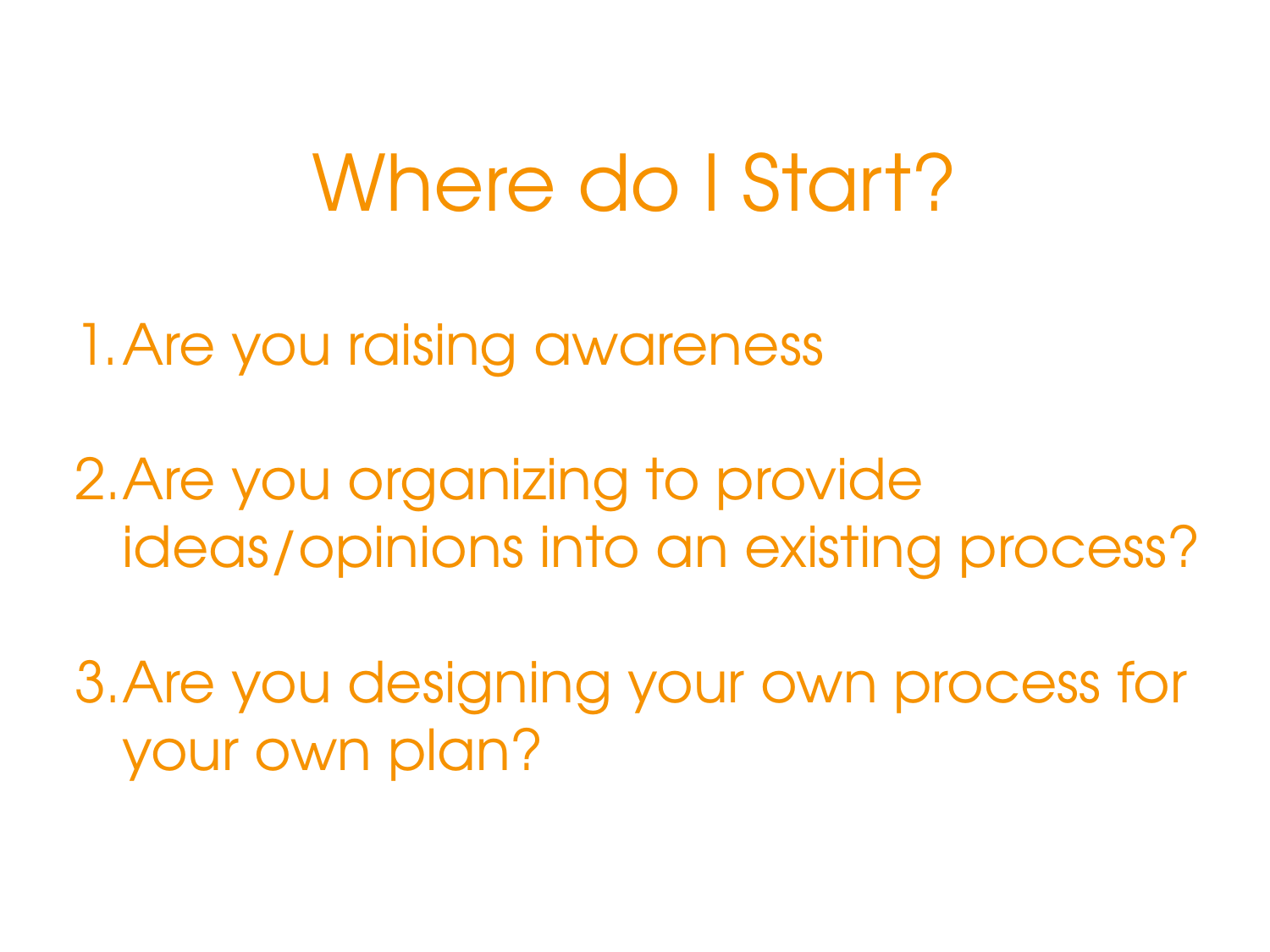

Where do I Start?
Are you raising awareness

Are you organizing to provide ideas/opinions into an existing process?

Are you designing your own process for your own plan?